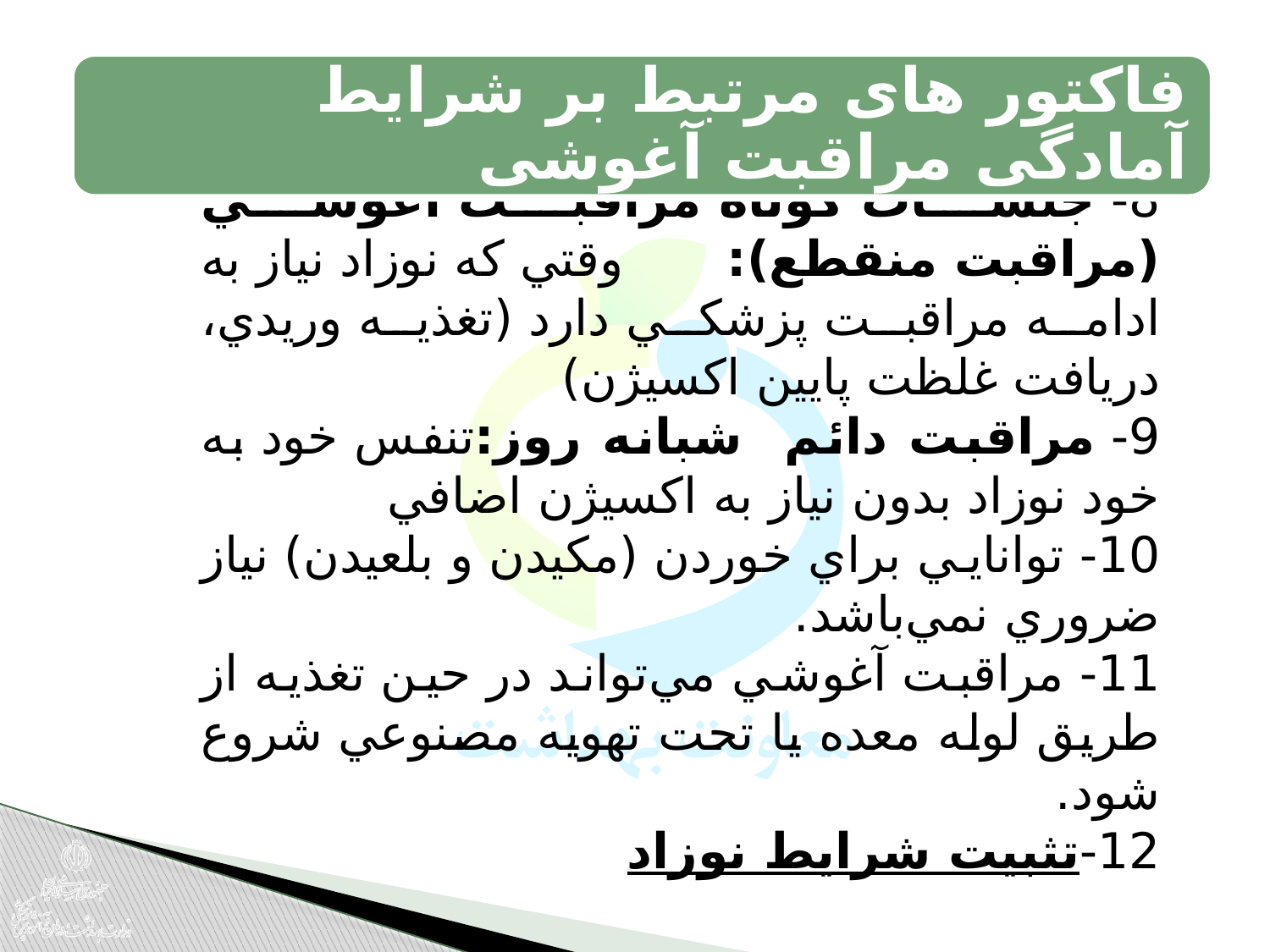

فاکتور های مرتبط بر شرایط آمادگی مراقبت آغوشی
8- جلسات كوتاه مراقبت آغوشي (مراقبت منقطع):      وقتي كه نوزاد نياز به ادامه مراقبت پزشكي دارد (تغذيه وريدي، دريافت غلظت پايين اكسيژن)
9- مراقبت دائم  شبانه روز:تنفس خود به خود نوزاد بدون نياز به اكسيژن اضافي
10- توانايي براي خوردن (مكيدن و بلعيدن) نياز ضروري نمي‌باشد.
11- مراقبت آغوشي مي‌تواند در حين تغذيه از طريق لوله معده يا تحت تهويه مصنوعي شروع شود.
12-تثبيت شرايط نوزاد